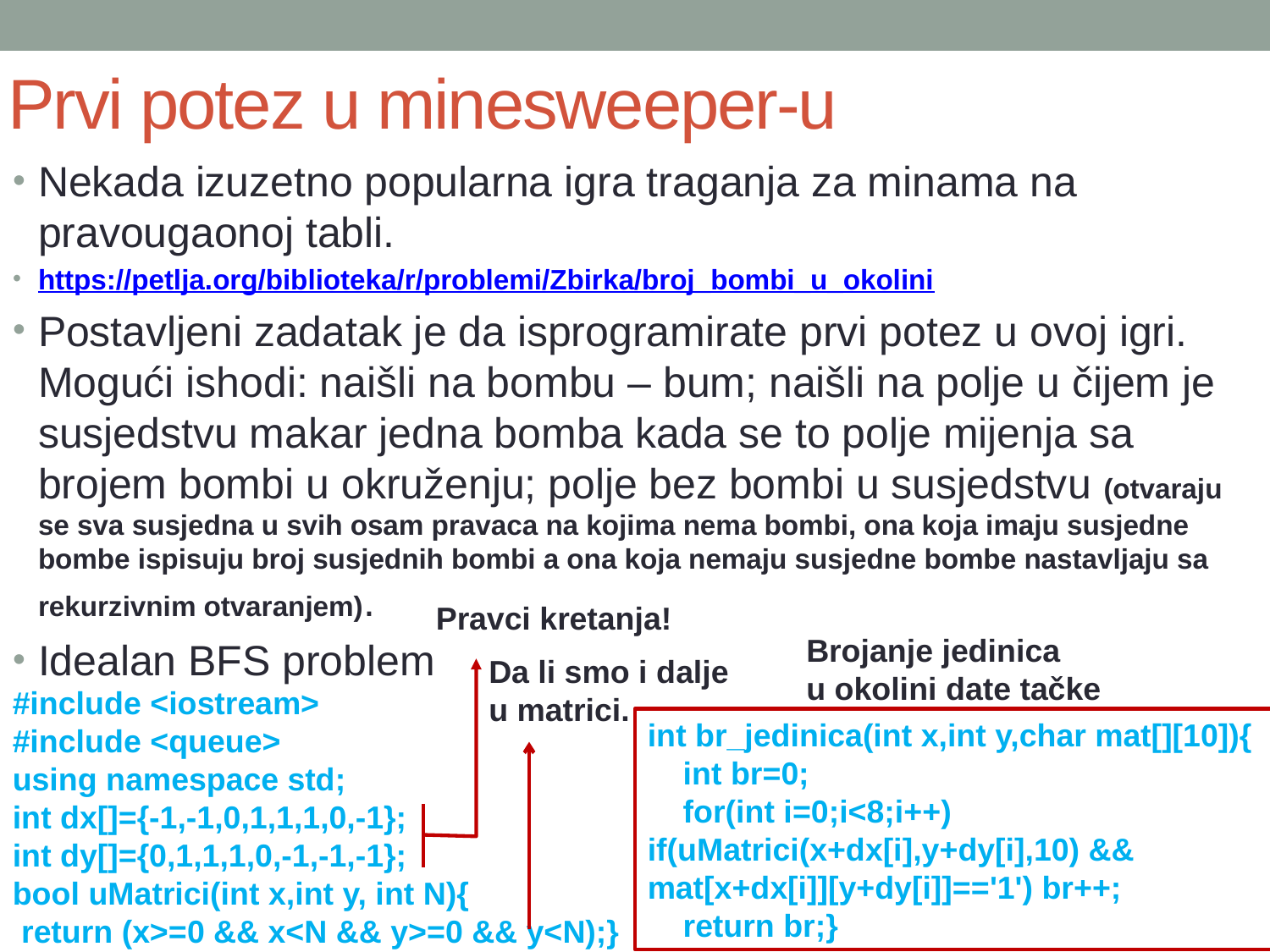

# Prvi potez u minesweeper-u
Nekada izuzetno popularna igra traganja za minama na pravougaonoj tabli.
https://petlja.org/biblioteka/r/problemi/Zbirka/broj_bombi_u_okolini
Postavljeni zadatak je da isprogramirate prvi potez u ovoj igri. Mogući ishodi: naišli na bombu – bum; naišli na polje u čijem je susjedstvu makar jedna bomba kada se to polje mijenja sa brojem bombi u okruženju; polje bez bombi u susjedstvu (otvaraju se sva susjedna u svih osam pravaca na kojima nema bombi, ona koja imaju susjedne bombe ispisuju broj susjednih bombi a ona koja nemaju susjedne bombe nastavljaju sa rekurzivnim otvaranjem).
Idealan BFS problem
Pravci kretanja!
Brojanje jedinica
u okolini date tačke
Da li smo i dalje u matrici.

#include <iostream>
#include <queue>
using namespace std;
int dx[]={-1,-1,0,1,1,1,0,-1};
int dy[]={0,1,1,1,0,-1,-1,-1};
bool uMatrici(int x,int y, int N){
 return (x>=0 && x<N && y>=0 && y<N);}
int br_jedinica(int x,int y,char mat[][10]){
    int br=0;
    for(int i=0;i<8;i++)
if(uMatrici(x+dx[i],y+dy[i],10) && mat[x+dx[i]][y+dy[i]]=='1') br++;
    return br;}